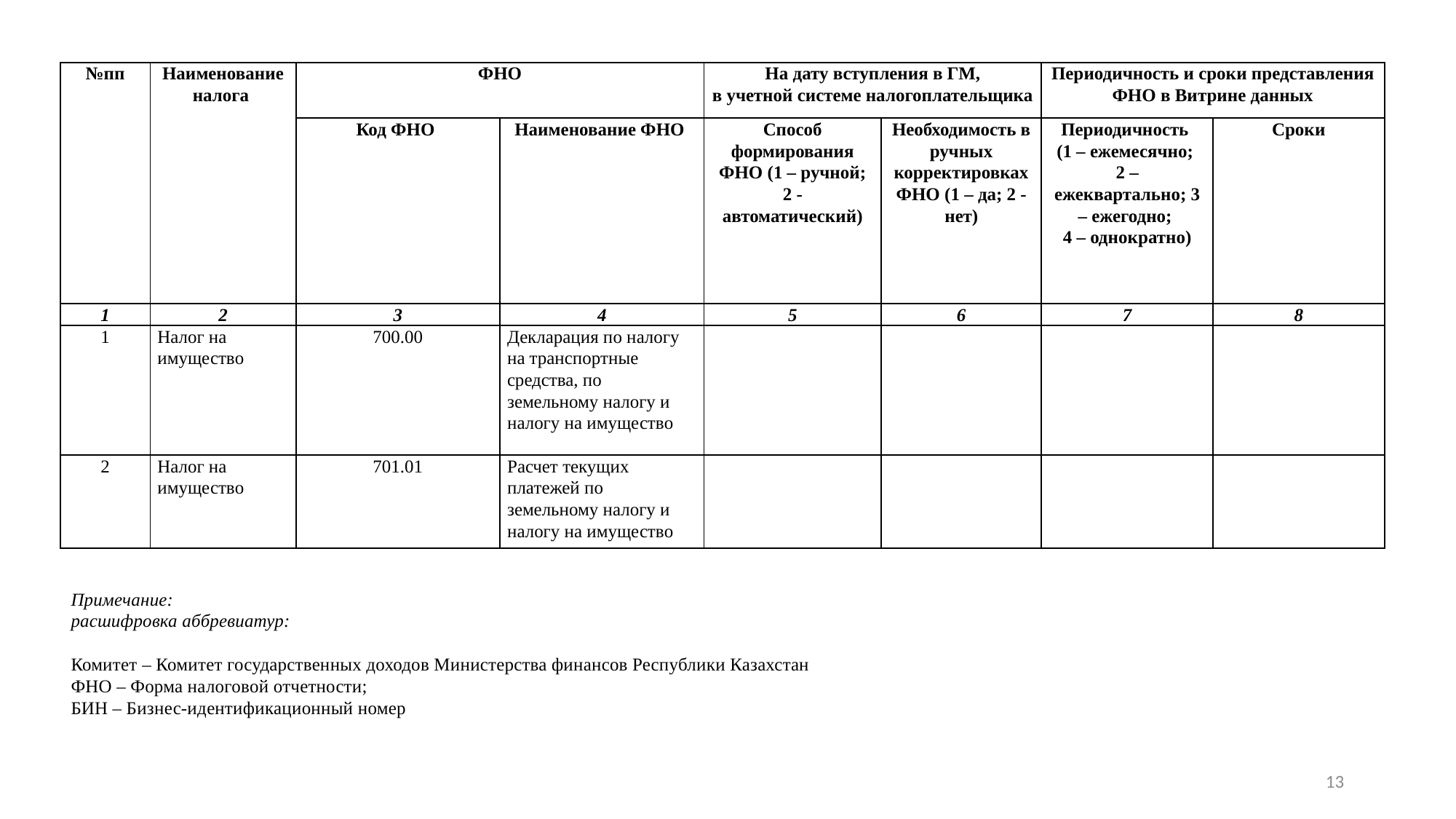

| №пп | Наименование налога | ФНО |  | На дату вступления в ГМ, в учетной системе налогоплательщика |  | Периодичность и сроки представления ФНО в Витрине данных |  |
| --- | --- | --- | --- | --- | --- | --- | --- |
|  |  | Код ФНО | Наименование ФНО | Способ формирования ФНО (1 – ручной; 2 - автоматический) | Необходимость в ручных корректировках ФНО (1 – да; 2 -нет) | Периодичность (1 – ежемесячно; 2 – ежеквартально; 3 – ежегодно; 4 – однократно) | Сроки |
| 1 | 2 | 3 | 4 | 5 | 6 | 7 | 8 |
| 1 | Налог на имущество | 700.00 | Декларация по налогу на транспортные средства, по земельному налогу и налогу на имущество |  |  |  |  |
| 2 | Налог на имущество | 701.01 | Расчет текущих платежей по земельному налогу и налогу на имущество |  |  |  |  |
Примечание:
расшифровка аббревиатур:

Комитет – Комитет государственных доходов Министерства финансов Республики Казахстан
ФНО – Форма налоговой отчетности;
БИН – Бизнес-идентификационный номер
13